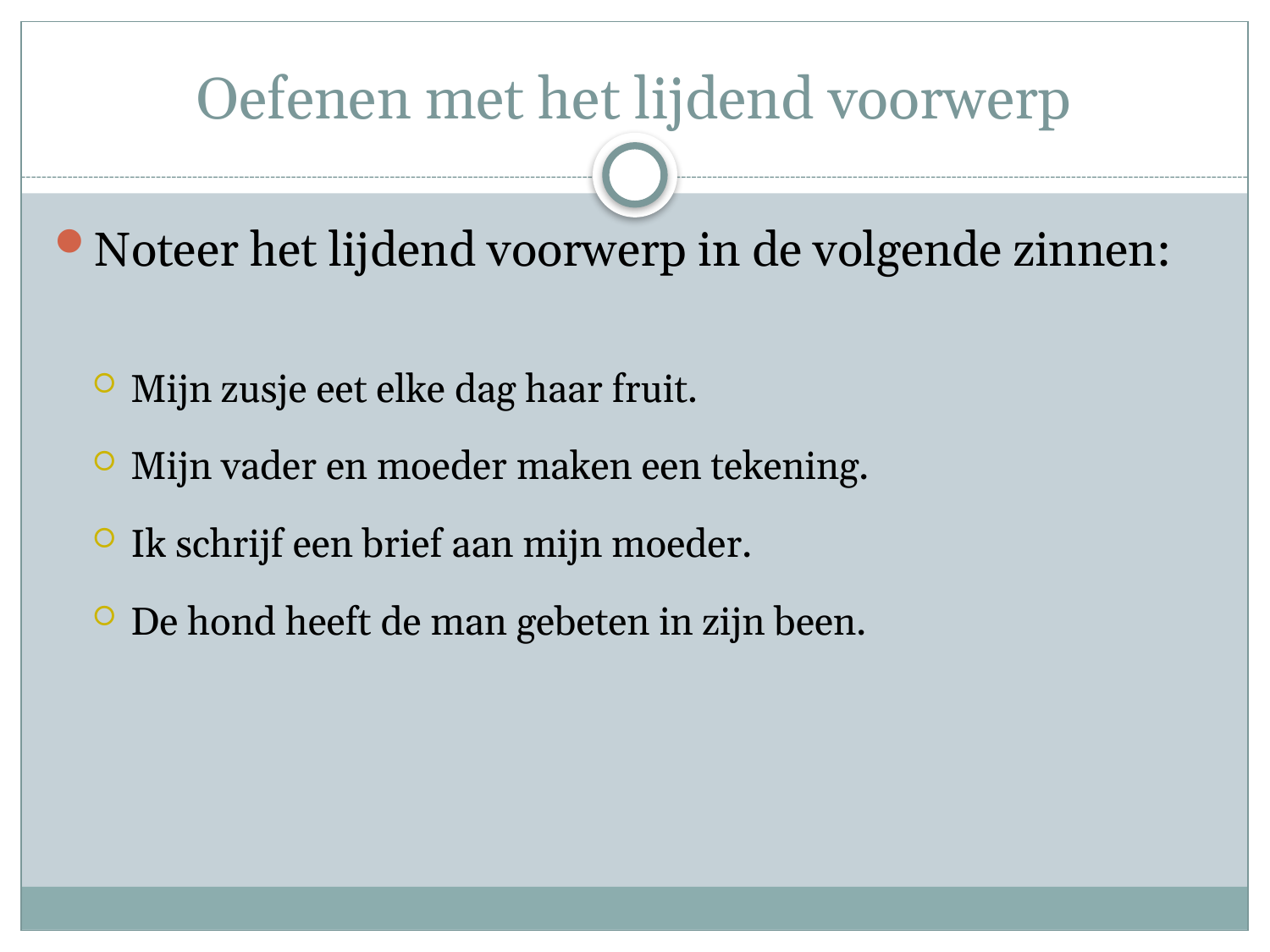

# Oefenen met het lijdend voorwerp
Noteer het lijdend voorwerp in de volgende zinnen:
Mijn zusje eet elke dag haar fruit.
Mijn vader en moeder maken een tekening.
Ik schrijf een brief aan mijn moeder.
De hond heeft de man gebeten in zijn been.